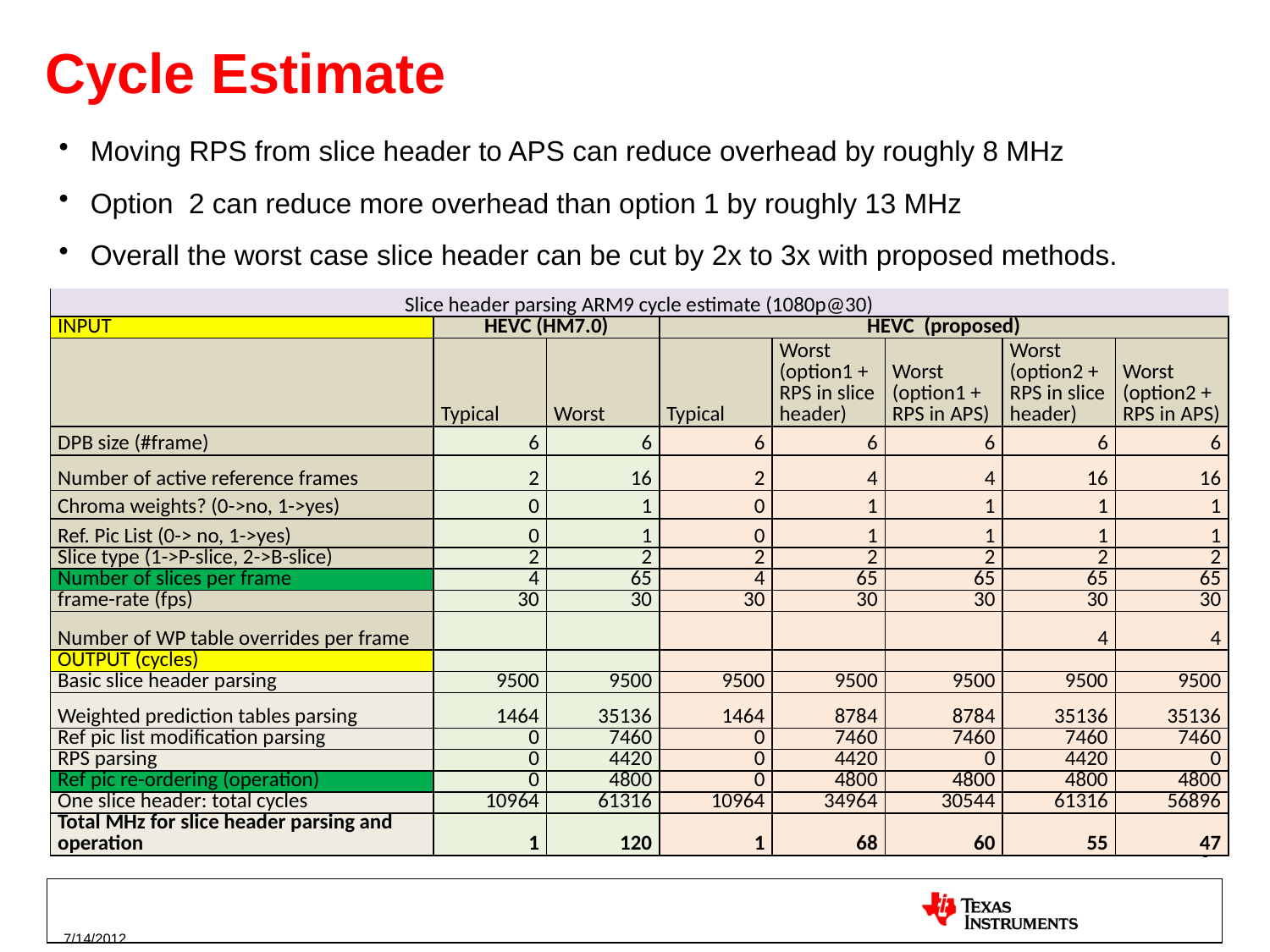

# Cycle Estimate
Moving RPS from slice header to APS can reduce overhead by roughly 8 MHz
Option  2 can reduce more overhead than option 1 by roughly 13 MHz
Overall the worst case slice header can be cut by 2x to 3x with proposed methods.

| Slice header parsing ARM9 cycle estimate (1080p@30) |  |  |  |  |  |  |  |
| --- | --- | --- | --- | --- | --- | --- | --- |
| INPUT | HEVC (HM7.0) |  | HEVC (proposed) |  |  |  |  |
|  | Typical | Worst | Typical | Worst (option1 + RPS in slice header) | Worst (option1 + RPS in APS) | Worst (option2 + RPS in slice header) | Worst (option2 + RPS in APS) |
| DPB size (#frame) | 6 | 6 | 6 | 6 | 6 | 6 | 6 |
| Number of active reference frames | 2 | 16 | 2 | 4 | 4 | 16 | 16 |
| Chroma weights? (0->no, 1->yes) | 0 | 1 | 0 | 1 | 1 | 1 | 1 |
| Ref. Pic List (0-> no, 1->yes) | 0 | 1 | 0 | 1 | 1 | 1 | 1 |
| Slice type (1->P-slice, 2->B-slice) | 2 | 2 | 2 | 2 | 2 | 2 | 2 |
| Number of slices per frame | 4 | 65 | 4 | 65 | 65 | 65 | 65 |
| frame-rate (fps) | 30 | 30 | 30 | 30 | 30 | 30 | 30 |
| Number of WP table overrides per frame |  |  |  |  |  | 4 | 4 |
| OUTPUT (cycles) |  |  |  |  |  |  |  |
| Basic slice header parsing | 9500 | 9500 | 9500 | 9500 | 9500 | 9500 | 9500 |
| Weighted prediction tables parsing | 1464 | 35136 | 1464 | 8784 | 8784 | 35136 | 35136 |
| Ref pic list modification parsing | 0 | 7460 | 0 | 7460 | 7460 | 7460 | 7460 |
| RPS parsing | 0 | 4420 | 0 | 4420 | 0 | 4420 | 0 |
| Ref pic re-ordering (operation) | 0 | 4800 | 0 | 4800 | 4800 | 4800 | 4800 |
| One slice header: total cycles | 10964 | 61316 | 10964 | 34964 | 30544 | 61316 | 56896 |
| Total MHz for slice header parsing and operation | 1 | 120 | 1 | 68 | 60 | 55 | 47 |
5
7/14/2012